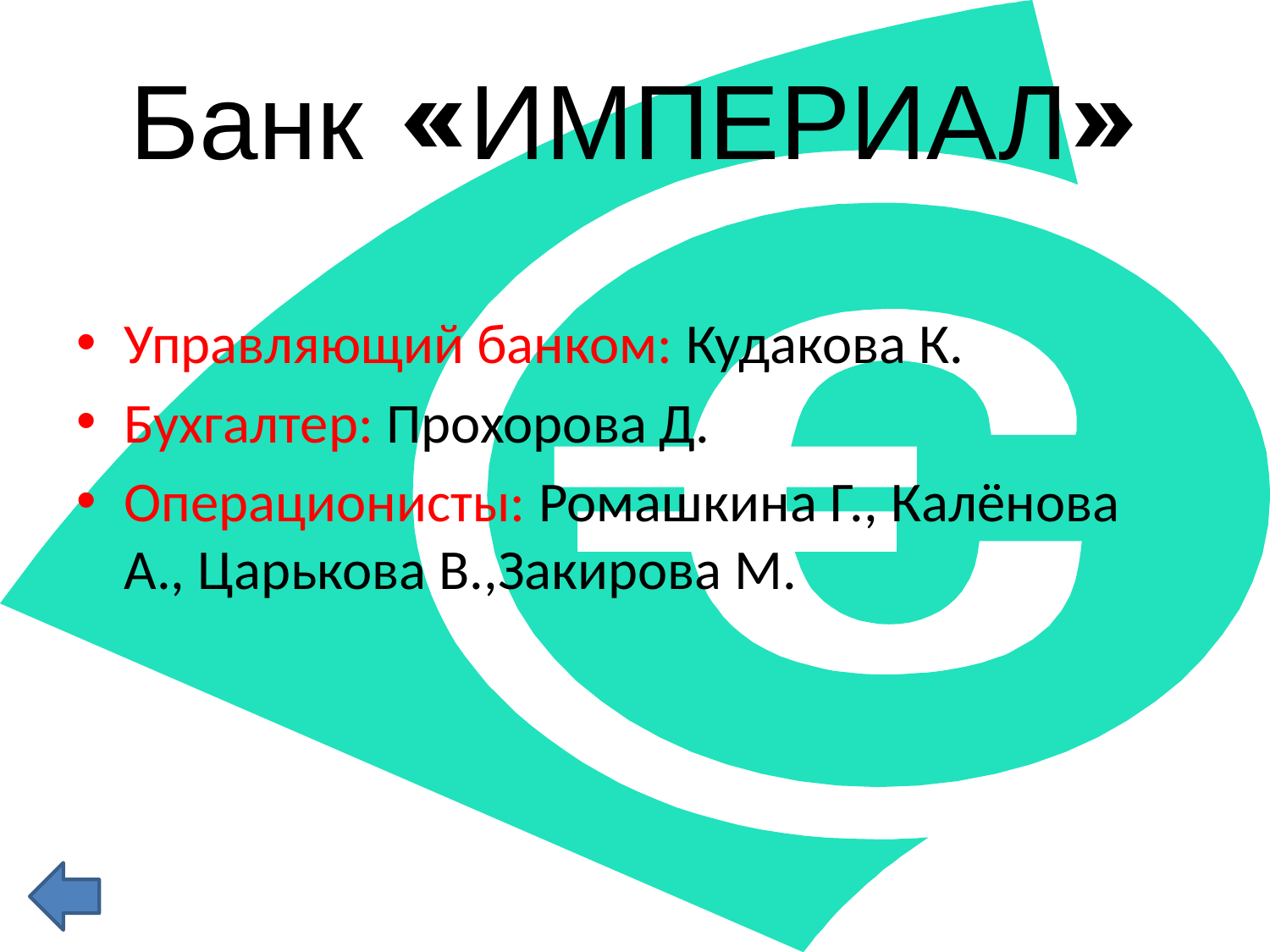

# Банк «ИМПЕРИАЛ»

Управляющий банком: Кудакова К.
Бухгалтер: Прохорова Д.
Операционисты: Ромашкина Г., Калёнова А., Царькова В.,Закирова М.